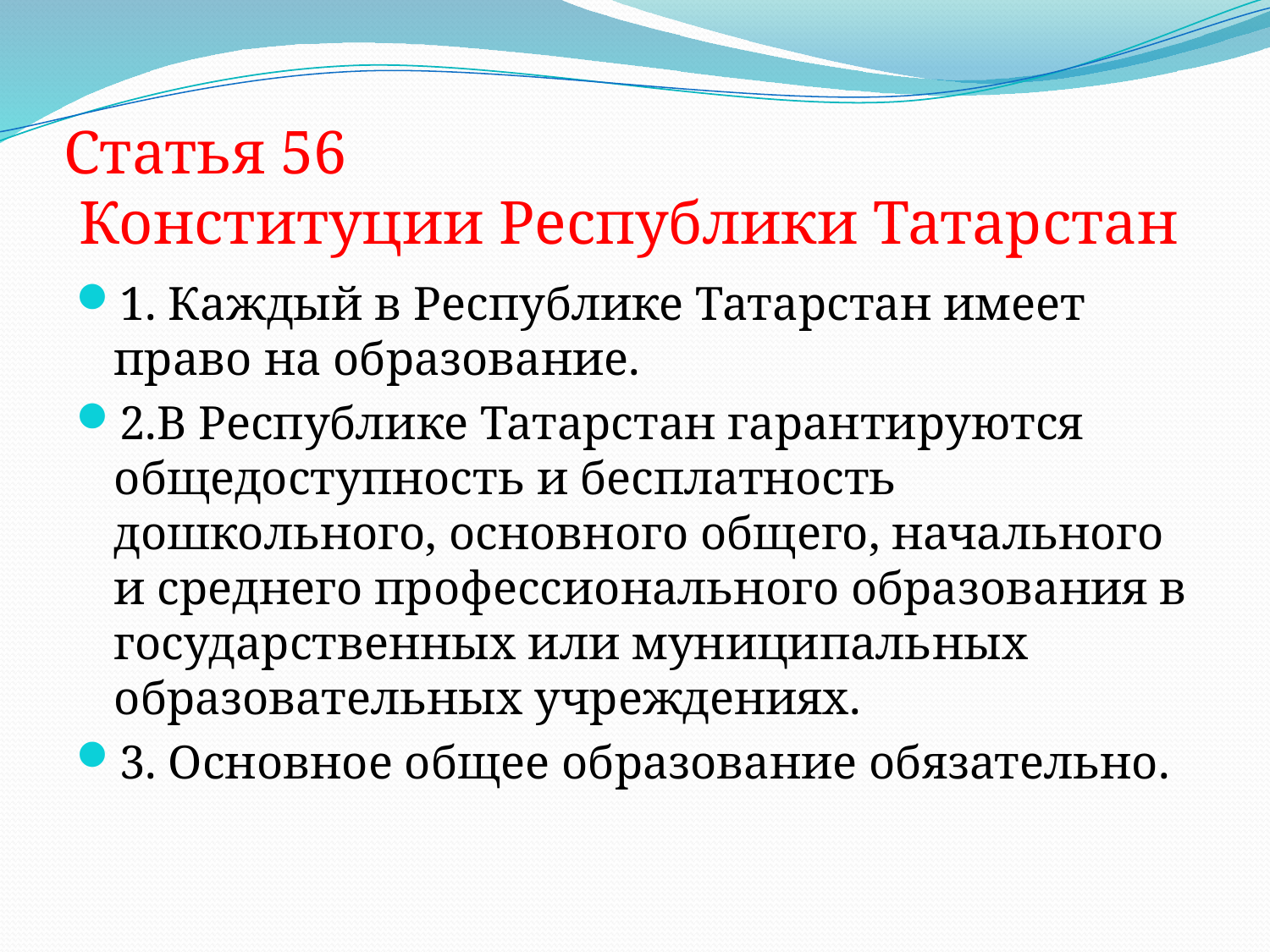

# Статья 56 Конституции Республики Татарстан
1. Каждый в Республике Татарстан имеет право на образование.
2.В Республике Татарстан гарантируются общедоступность и бесплатность дошкольного, основного общего, начального и среднего профессионального образования в государственных или муниципальных образовательных учреждениях.
3. Основное общее образование обязательно.